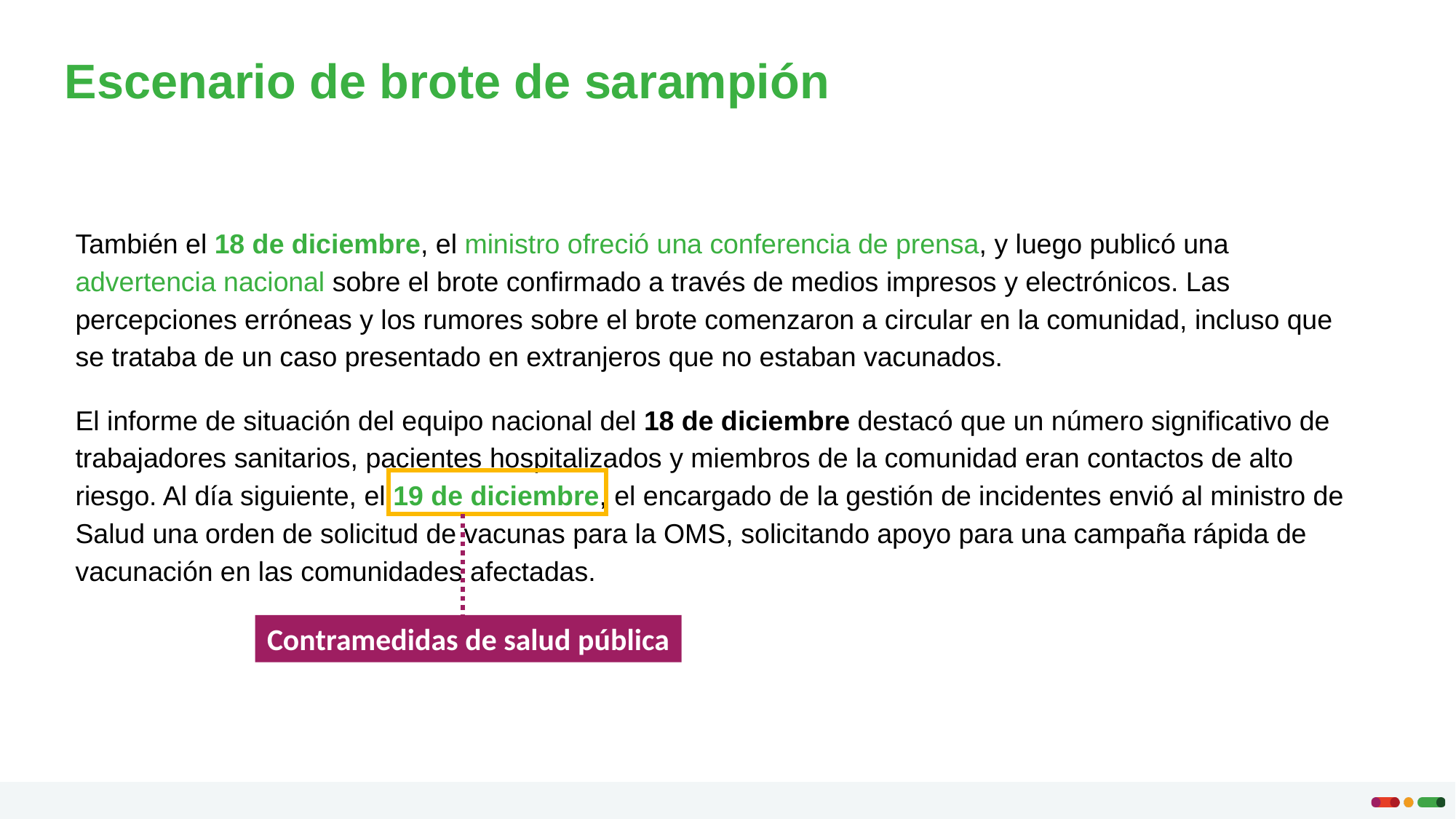

# Escenario de brote de sarampión
También el 18 de diciembre, el ministro ofreció una conferencia de prensa, y luego publicó una advertencia nacional sobre el brote confirmado a través de medios impresos y electrónicos. Las percepciones erróneas y los rumores sobre el brote comenzaron a circular en la comunidad, incluso que se trataba de un caso presentado en extranjeros que no estaban vacunados.

El informe de situación del equipo nacional del 18 de diciembre destacó que un número significativo de trabajadores sanitarios, pacientes hospitalizados y miembros de la comunidad eran contactos de alto riesgo. Al día siguiente, el 19 de diciembre, el encargado de la gestión de incidentes envió al ministro de Salud una orden de solicitud de vacunas para la OMS, solicitando apoyo para una campaña rápida de vacunación en las comunidades afectadas.

Contramedidas de salud pública